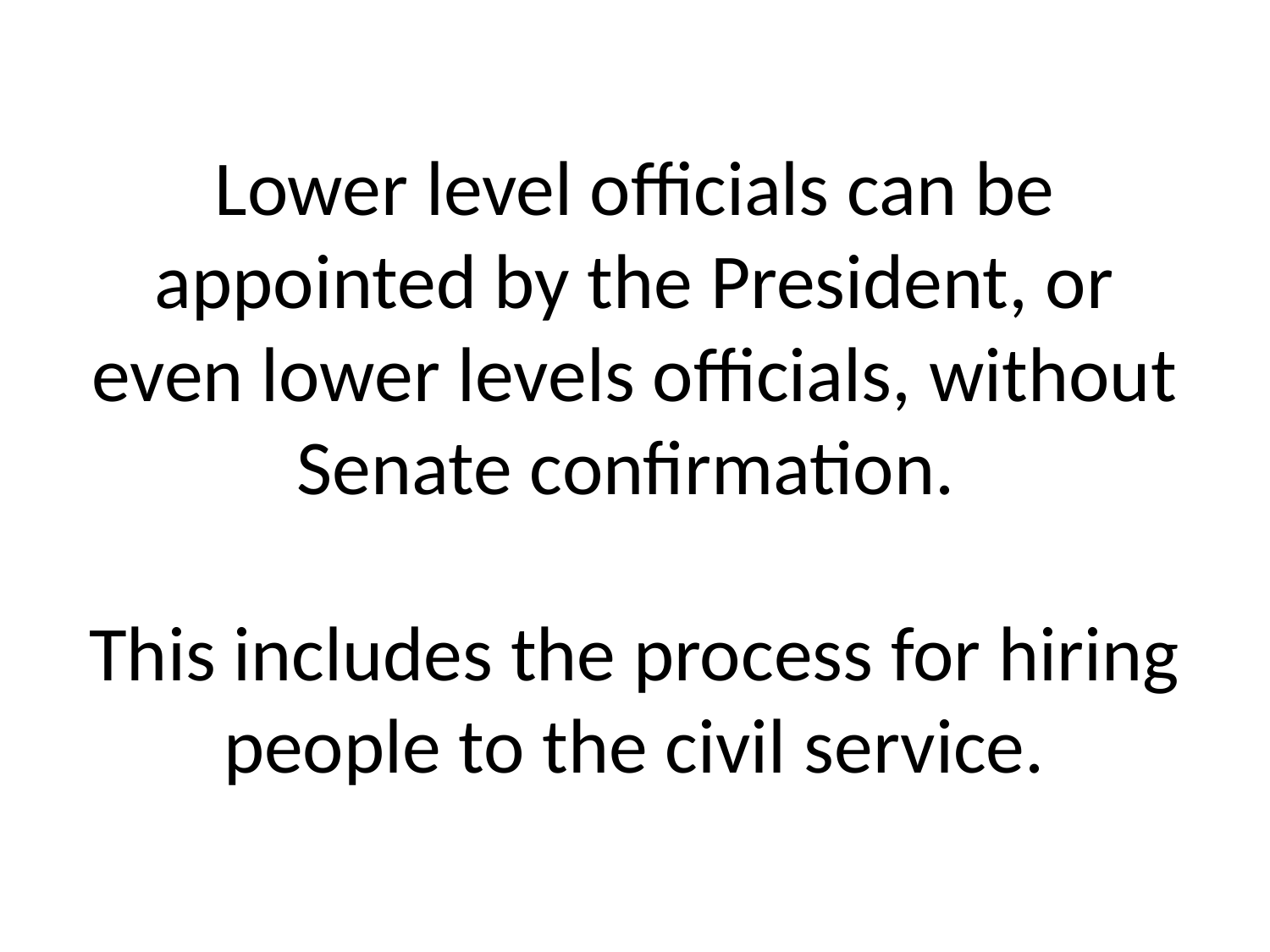

# Lower level officials can be appointed by the President, or even lower levels officials, without Senate confirmation. This includes the process for hiring people to the civil service.